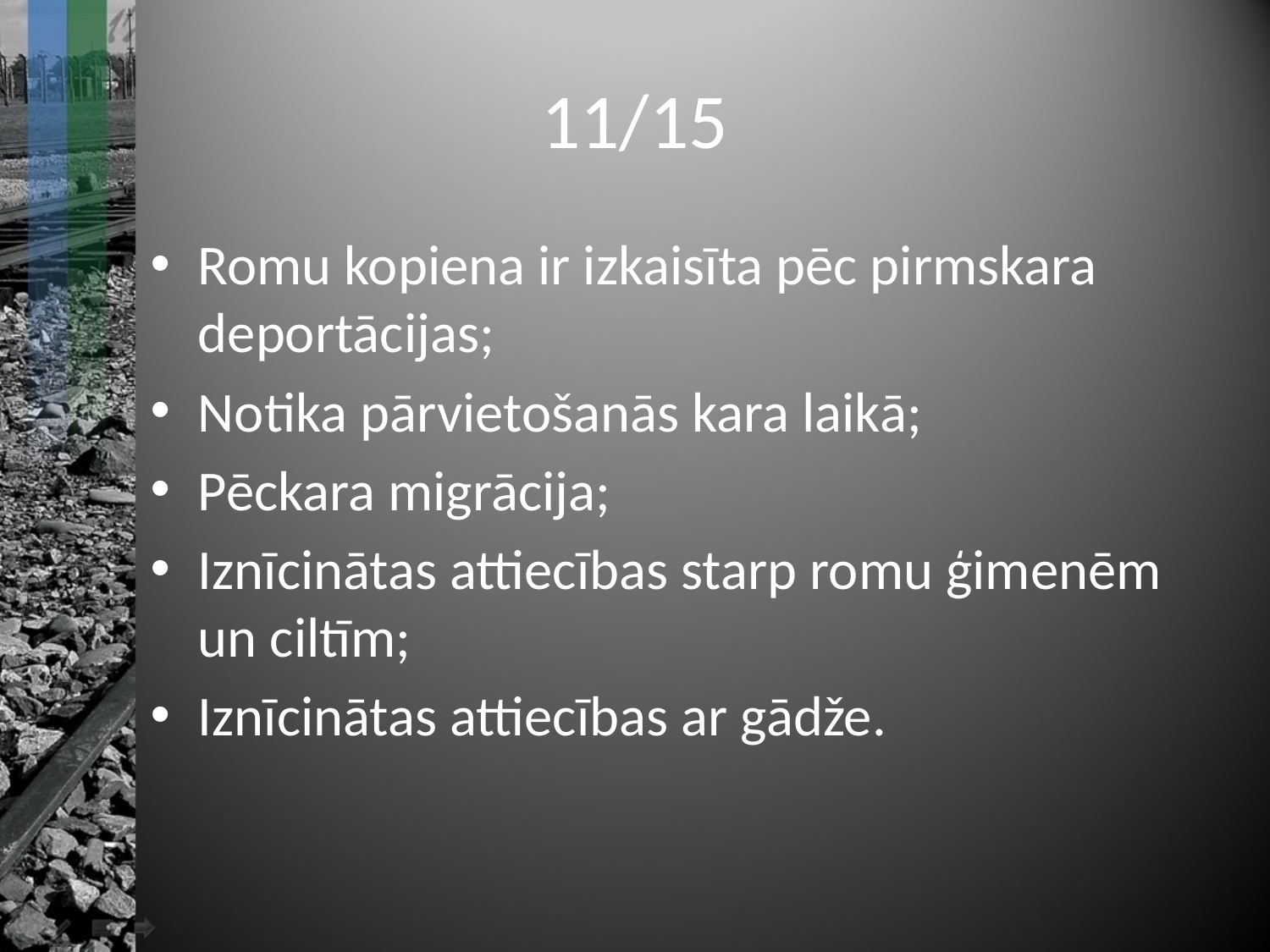

# 11/15
Romu kopiena ir izkaisīta pēc pirmskara deportācijas;
Notika pārvietošanās kara laikā;
Pēckara migrācija;
Iznīcinātas attiecības starp romu ģimenēm un ciltīm;
Iznīcinātas attiecības ar gādže.